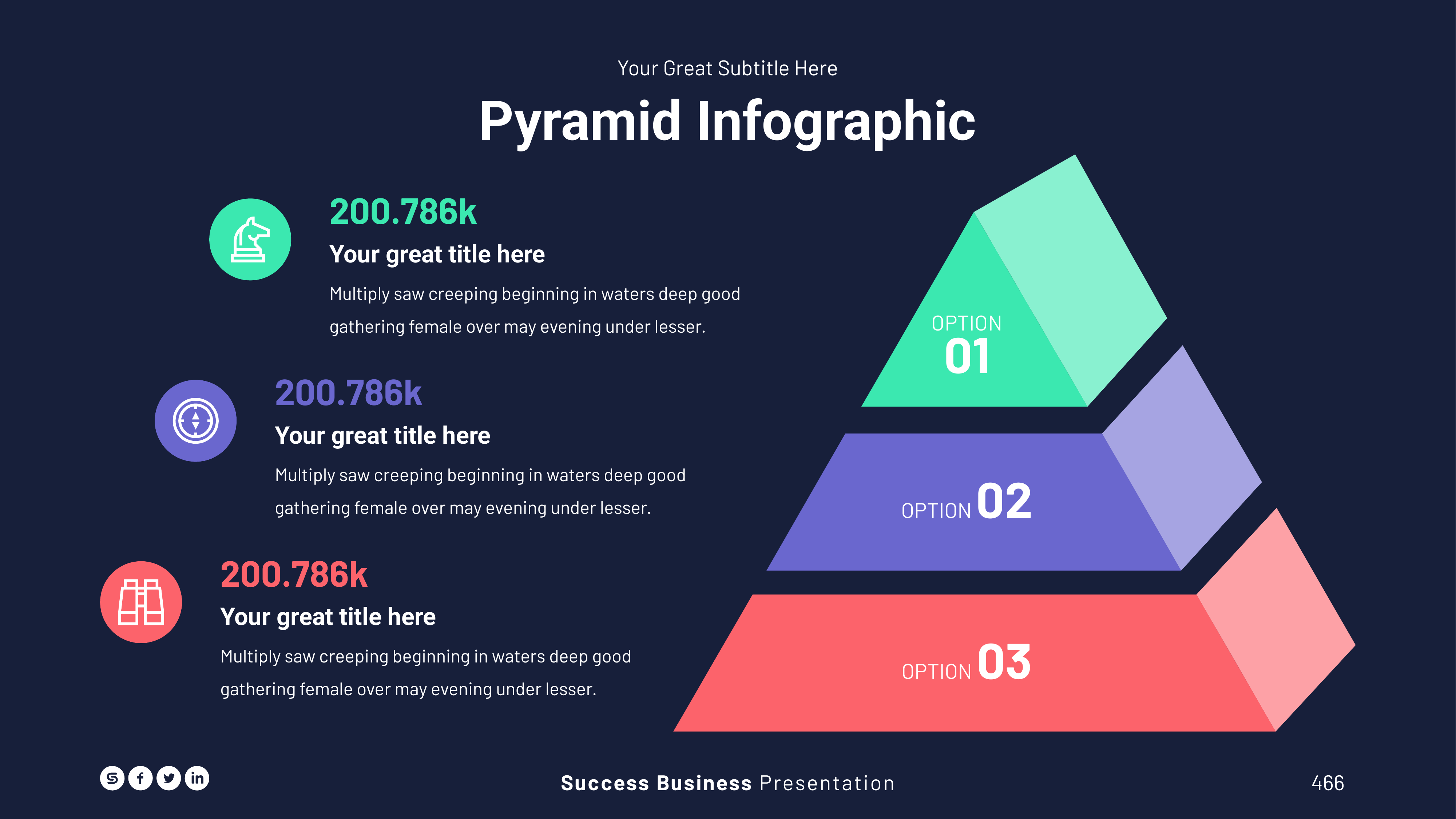

Your Great Subtitle Here
Pyramid Infographic

OPTION
01
OPTION 02
OPTION 03
200.786k

Your great title here
Multiply saw creeping beginning in waters deep good gathering female over may evening under lesser.
200.786k

Your great title here
Multiply saw creeping beginning in waters deep good gathering female over may evening under lesser.
200.786k

Your great title here
Multiply saw creeping beginning in waters deep good gathering female over may evening under lesser.